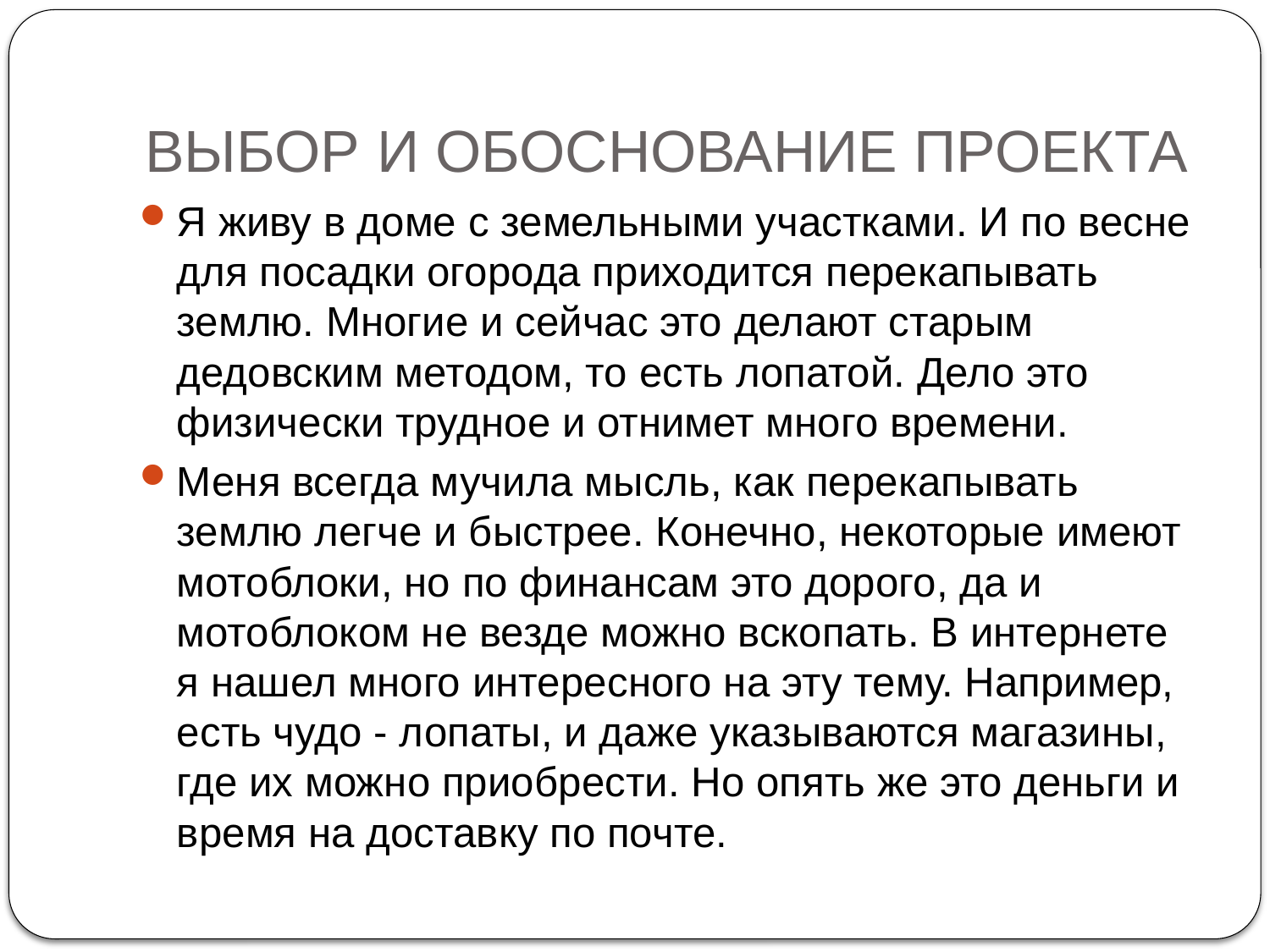

# ВЫБОР И ОБОСНОВАНИЕ ПРОЕКТА
Я живу в доме с земельными участками. И по весне для посадки огорода приходится перекапывать землю. Многие и сейчас это делают старым дедовским методом, то есть лопатой. Дело это физически трудное и отнимет много времени.
Меня всегда мучила мысль, как перекапывать землю легче и быстрее. Конечно, некоторые имеют мотоблоки, но по финансам это дорого, да и мотоблоком не везде можно вскопать. В интернете я нашел много интересного на эту тему. Например, есть чудо - лопаты, и даже указываются магазины, где их можно приобрести. Но опять же это деньги и время на доставку по почте.